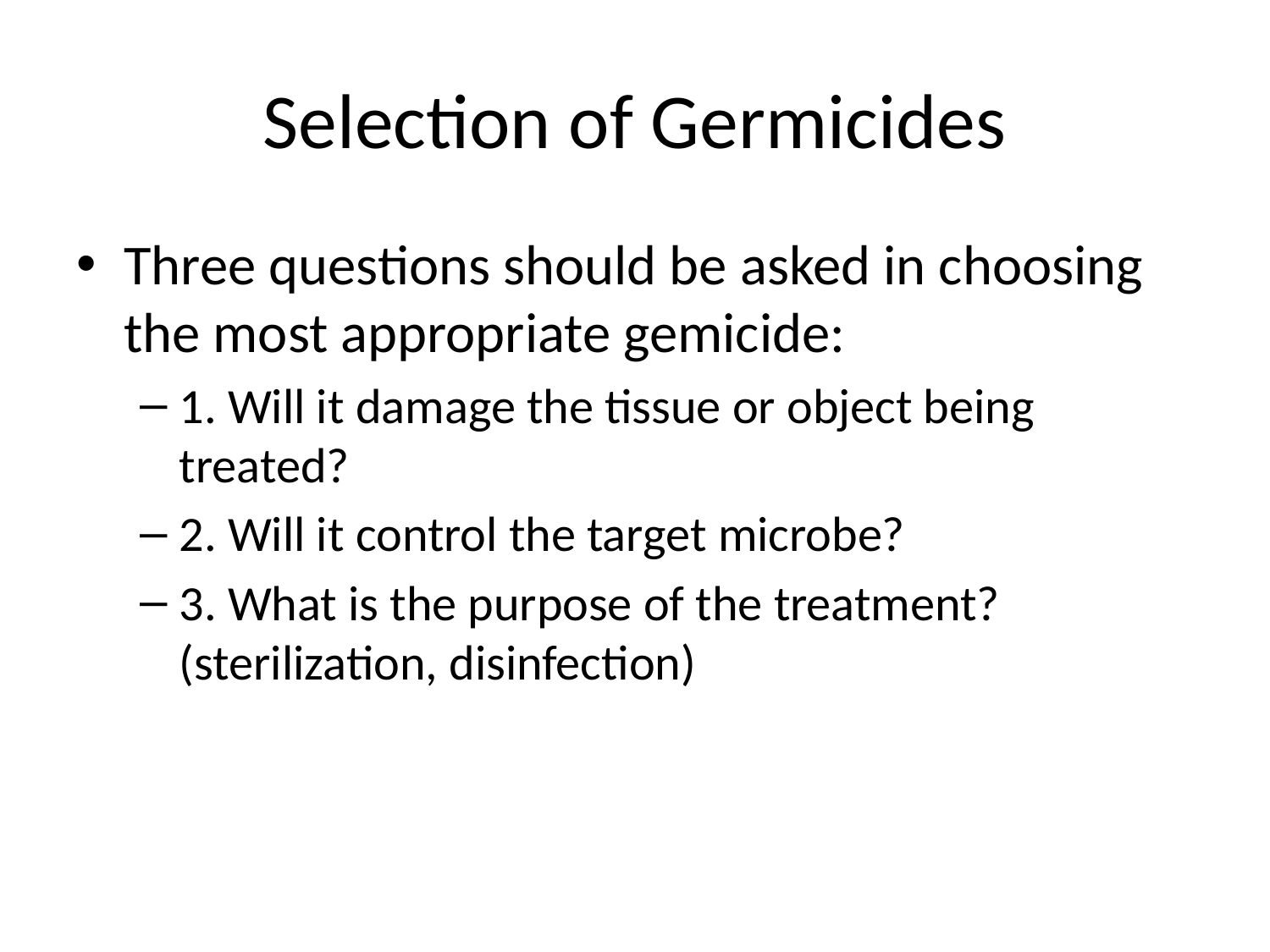

# Selection of Germicides
Three questions should be asked in choosing the most appropriate gemicide:
1. Will it damage the tissue or object being treated?
2. Will it control the target microbe?
3. What is the purpose of the treatment? (sterilization, disinfection)